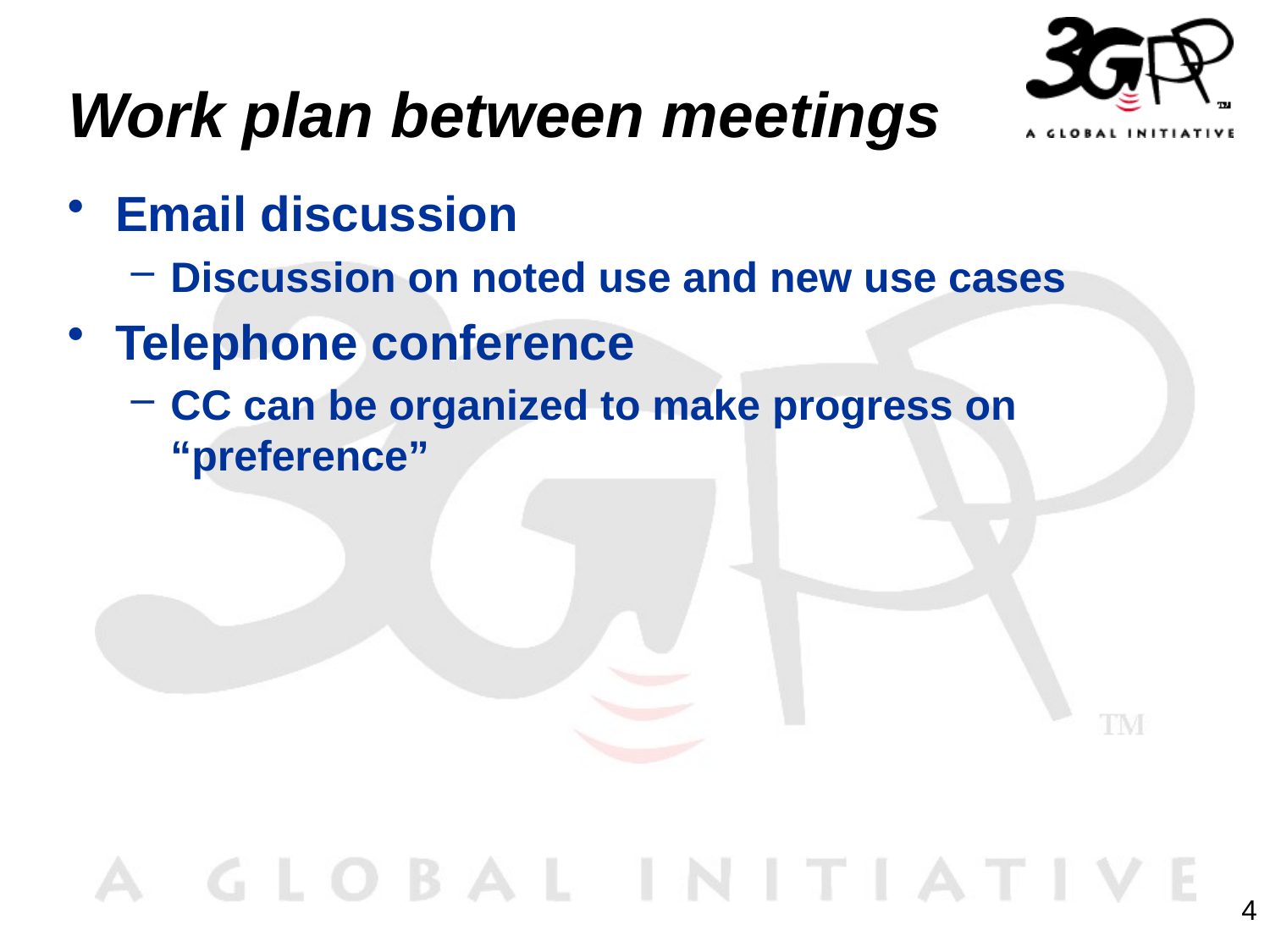

# Work plan between meetings
Email discussion
Discussion on noted use and new use cases
Telephone conference
CC can be organized to make progress on “preference”
4